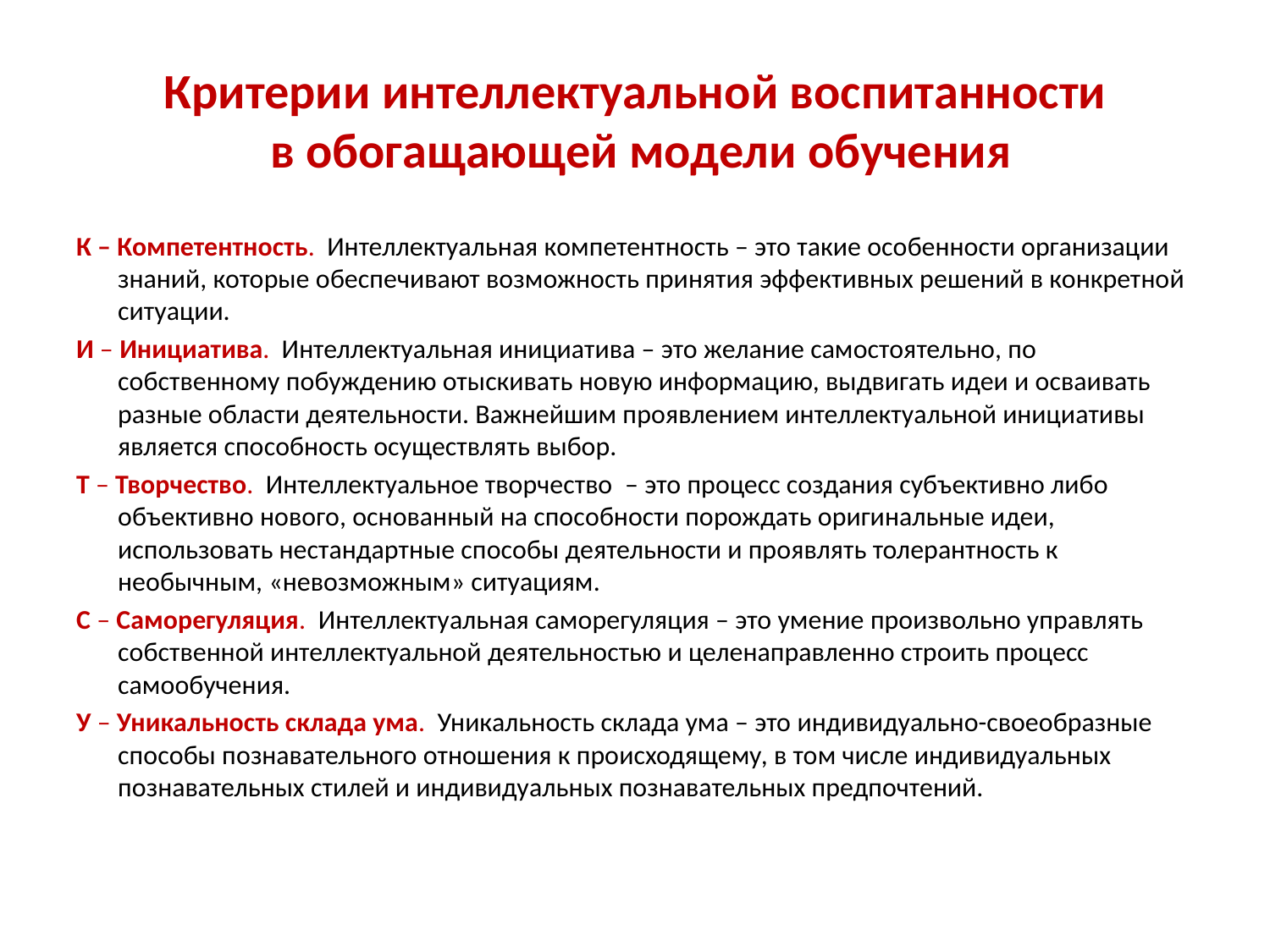

# Критерии интеллектуальной воспитанности в обогащающей модели обучения
К – Компетентность.  Интеллектуальная компетентность – это такие особенности организации знаний, которые обеспечивают возможность принятия эффективных решений в конкретной ситуации.
И – Инициатива.  Интеллектуальная инициатива – это желание самостоятельно, по собственному побуждению отыскивать новую информацию, выдвигать идеи и осваивать разные области деятельности. Важнейшим проявлением интеллектуальной инициативы является способность осуществлять выбор.
Т – Творчество.  Интеллектуальное творчество  – это процесс создания субъективно либо объективно нового, основанный на способности порождать оригинальные идеи,  использовать нестандартные способы деятельности и проявлять толерантность к необычным, «невозможным» ситуациям.
С – Саморегуляция.  Интеллектуальная саморегуляция – это умение произвольно управлять собственной интеллектуальной деятельностью и целенаправленно строить процесс самообучения.
У – Уникальность склада ума.  Уникальность склада ума – это индивидуально-своеобразные способы познавательного отношения к происходящему, в том числе индивидуальных познавательных стилей и индивидуальных познавательных предпочтений.